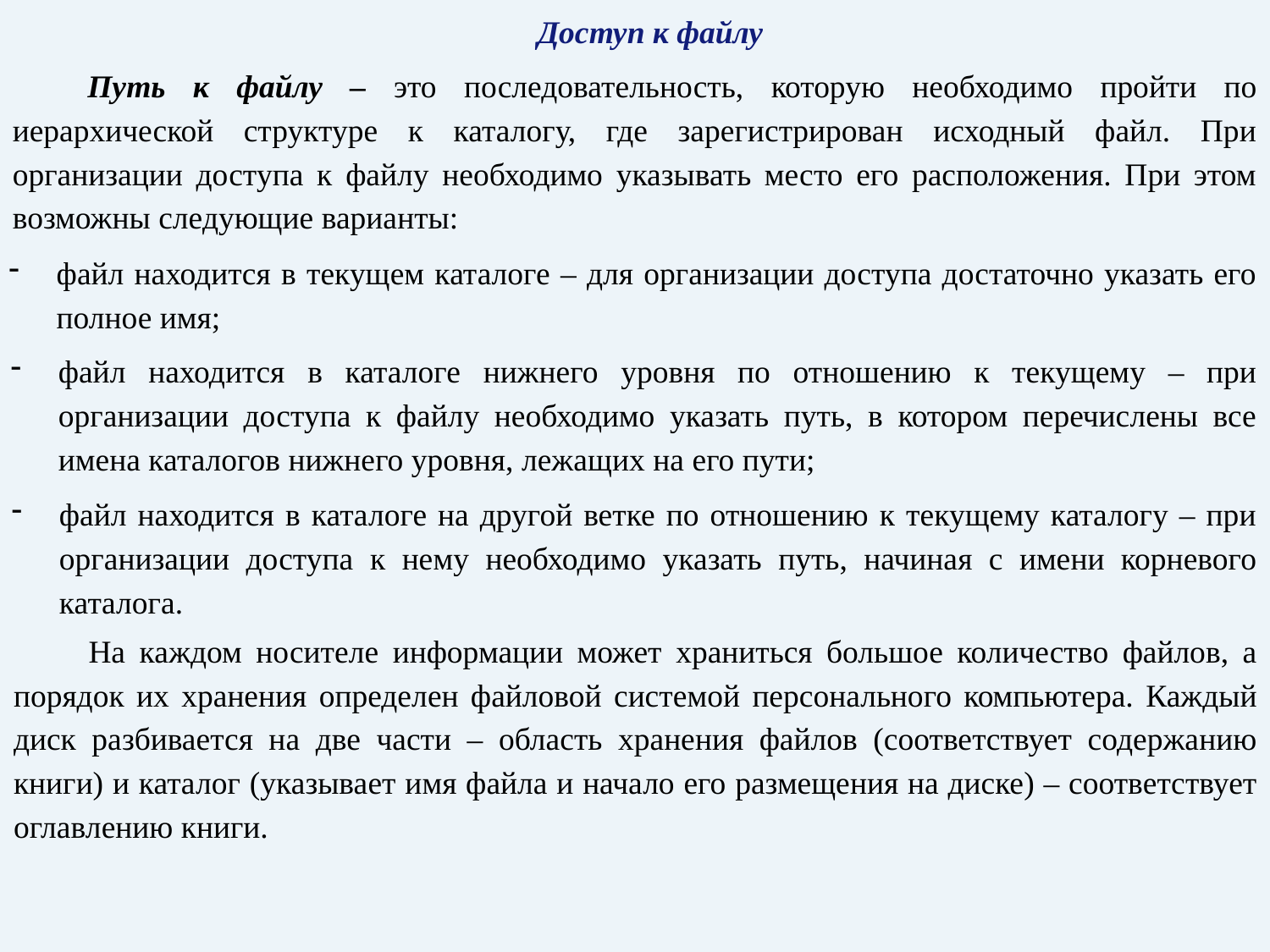

Доступ к файлу
Путь к файлу – это последовательность, которую необходимо пройти по иерархической структуре к каталогу, где зарегистрирован исходный файл. При организации доступа к файлу необходимо указывать место его расположения. При этом возможны следующие варианты:
файл находится в текущем каталоге – для организации доступа достаточно указать его полное имя;
файл находится в каталоге нижнего уровня по отношению к текущему – при организации доступа к файлу необходимо указать путь, в котором перечислены все имена каталогов нижнего уровня, лежащих на его пути;
файл находится в каталоге на другой ветке по отношению к текущему каталогу – при организации доступа к нему необходимо указать путь, начиная с имени корневого каталога.
На каждом носителе информации может храниться большое количество файлов, а порядок их хранения определен файловой системой персонального компьютера. Каждый диск разбивается на две части – область хранения файлов (соответствует содержанию книги) и каталог (указывает имя файла и начало его размещения на диске) – соответствует оглавлению книги.